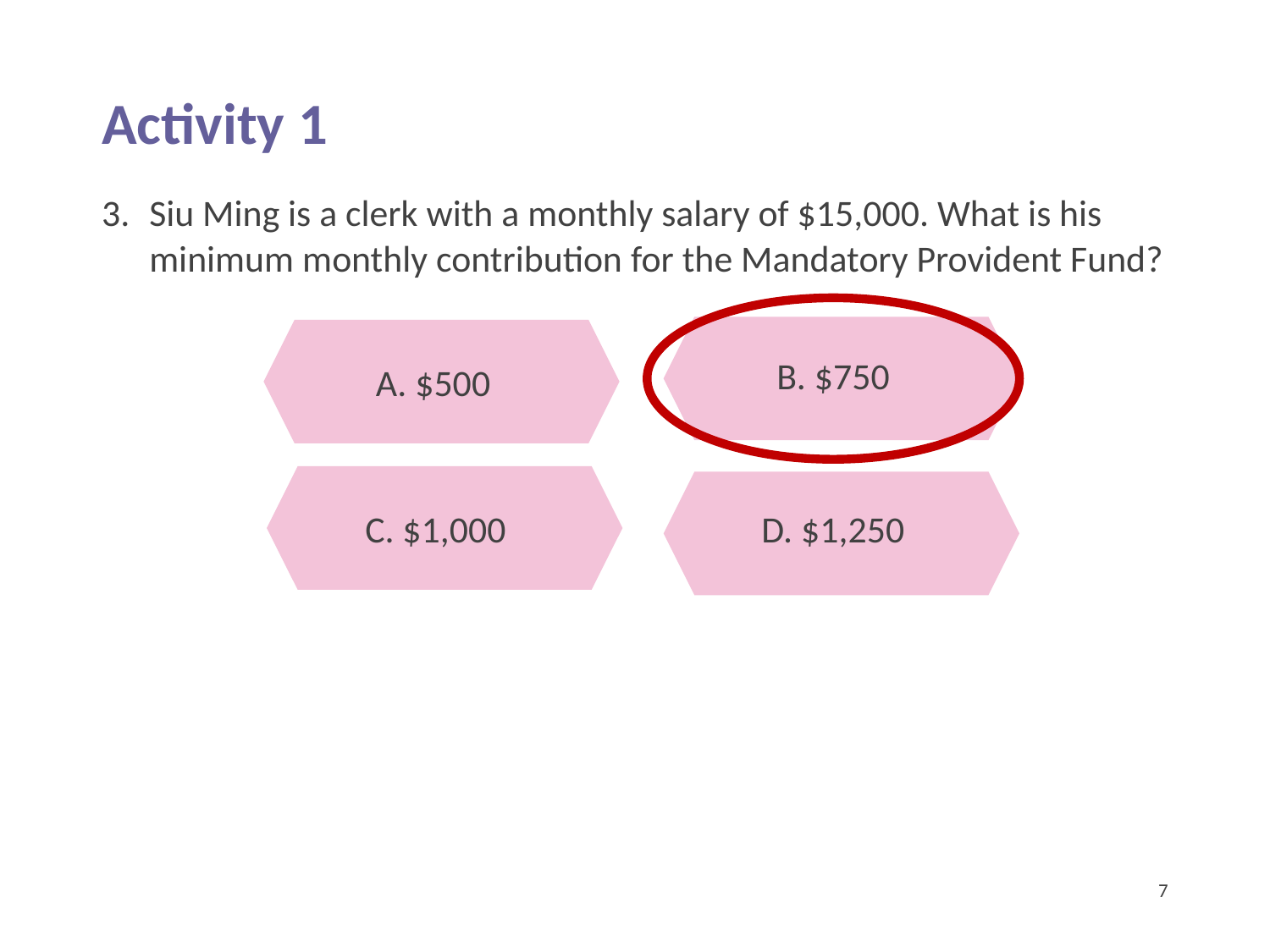

Activity 1
Siu Ming is a clerk with a monthly salary of $15,000. What is his minimum monthly contribution for the Mandatory Provident Fund?

B. $750
A. $500

D. $1,250
C. $1,000
7